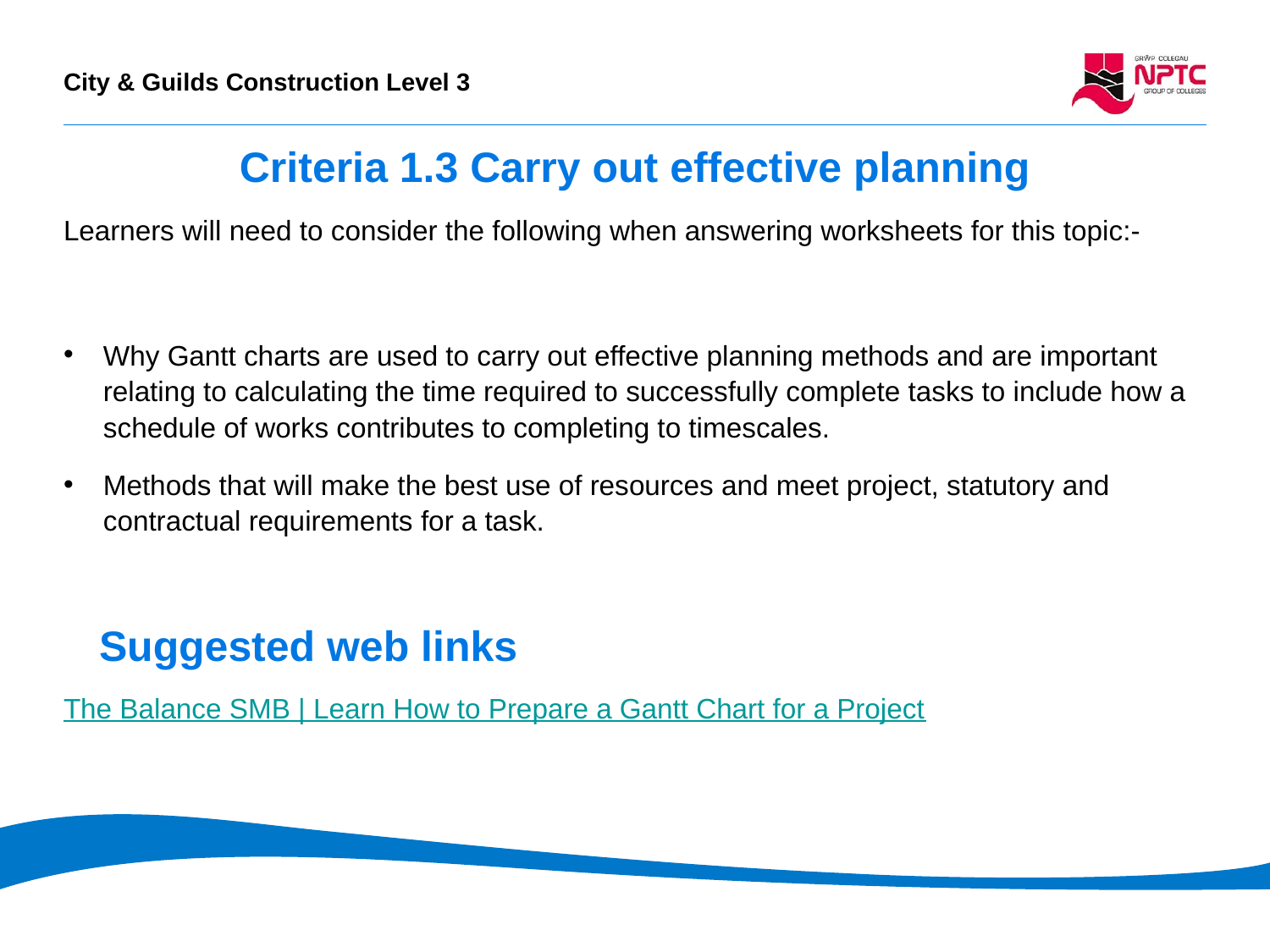

# Criteria 1.3 Carry out effective planning
Learners will need to consider the following when answering worksheets for this topic:-

Why Gantt charts are used to carry out effective planning methods and are important relating to calculating the time required to successfully complete tasks to include how a schedule of works contributes to completing to timescales.
Methods that will make the best use of resources and meet project, statutory and contractual requirements for a task.

   Suggested web links
The Balance SMB | Learn How to Prepare a Gantt Chart for a Project